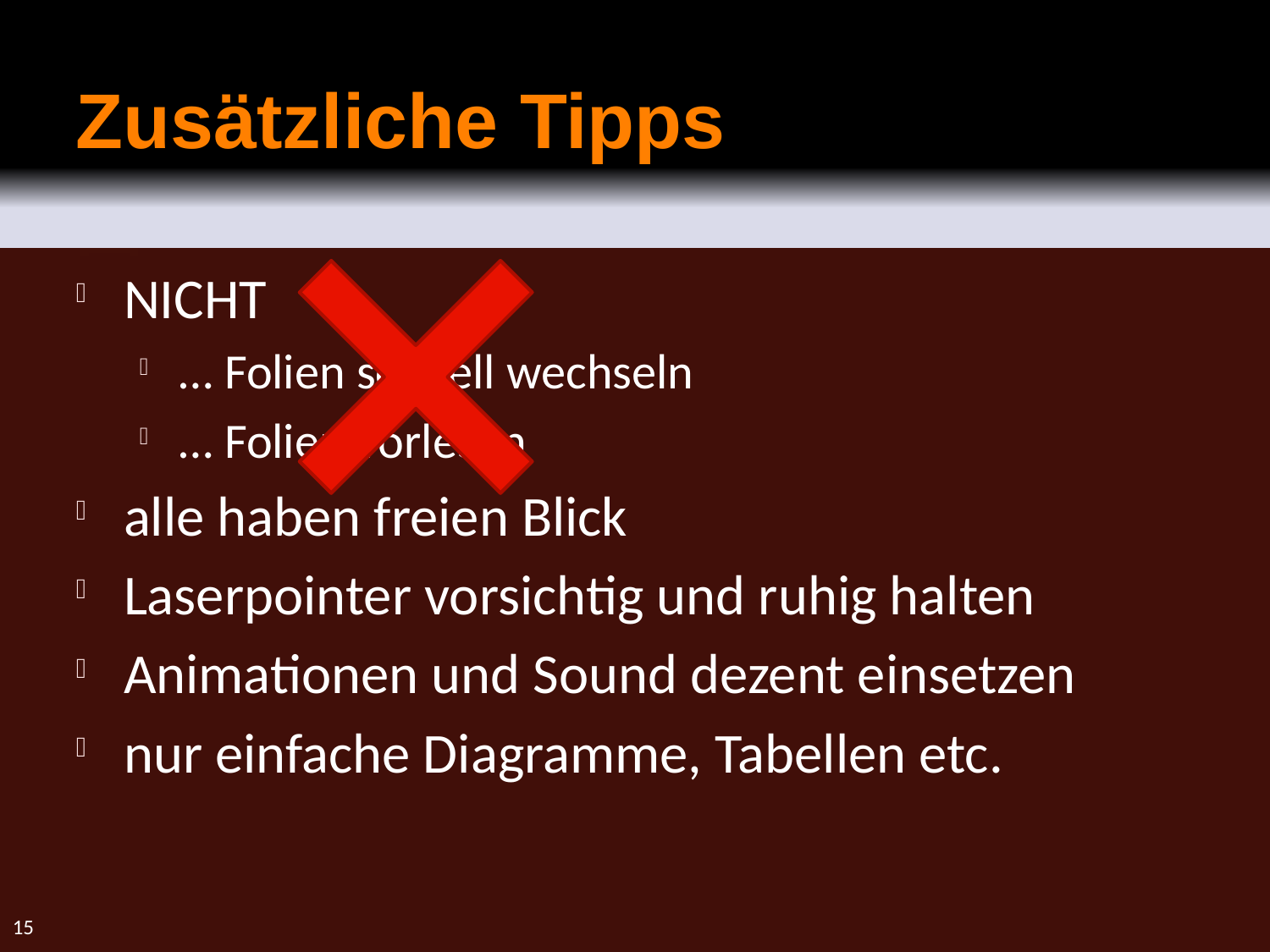

# Zusätzliche Tipps

NICHT
… Folien schnell wechseln
… Folien vorlesen
alle haben freien Blick
Laserpointer vorsichtig und ruhig halten
Animationen und Sound dezent einsetzen
nur einfache Diagramme, Tabellen etc.
15